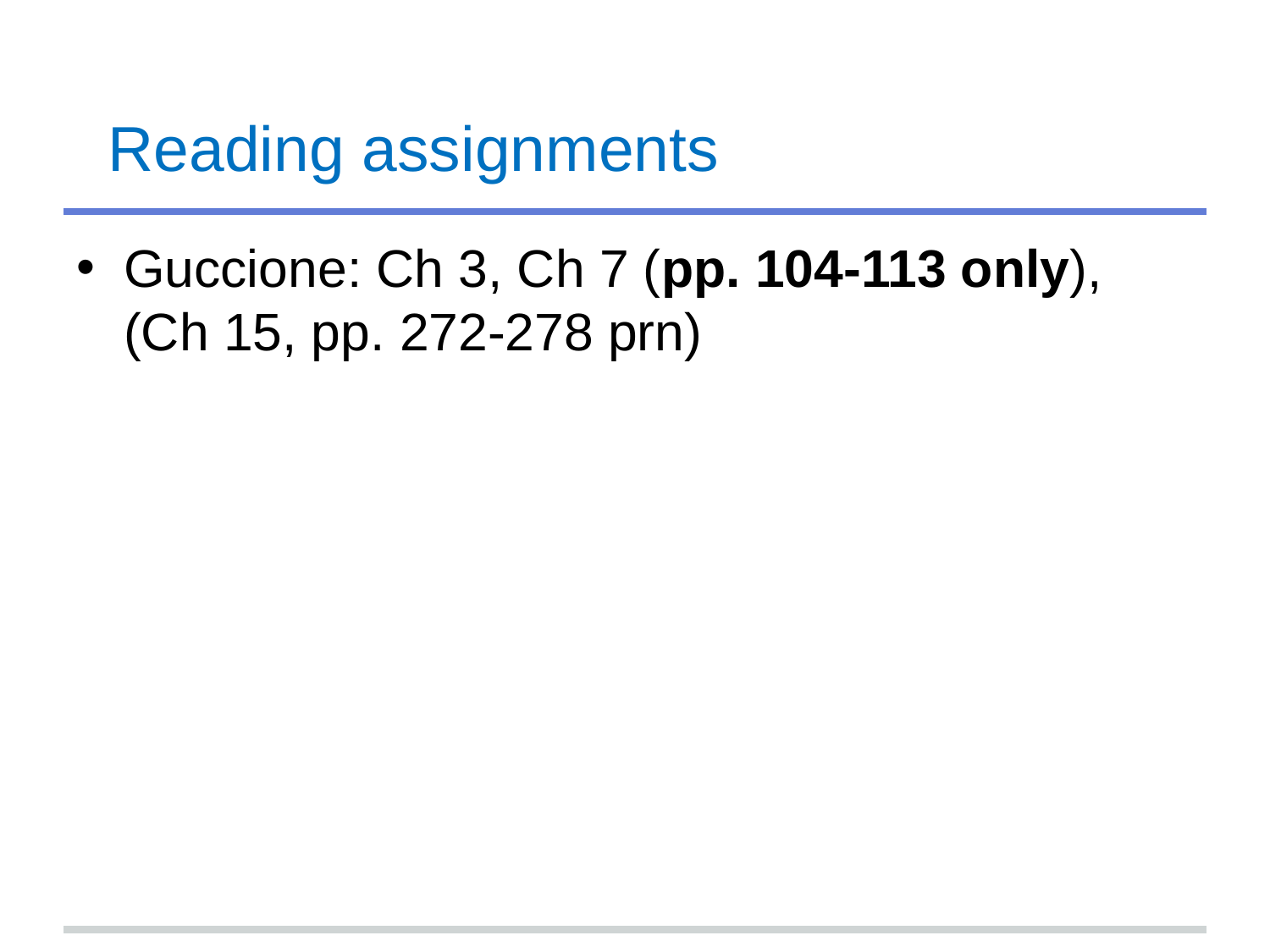

# Reading assignments
Guccione: Ch 3, Ch 7 (pp. 104-113 only), (Ch 15, pp. 272-278 prn)